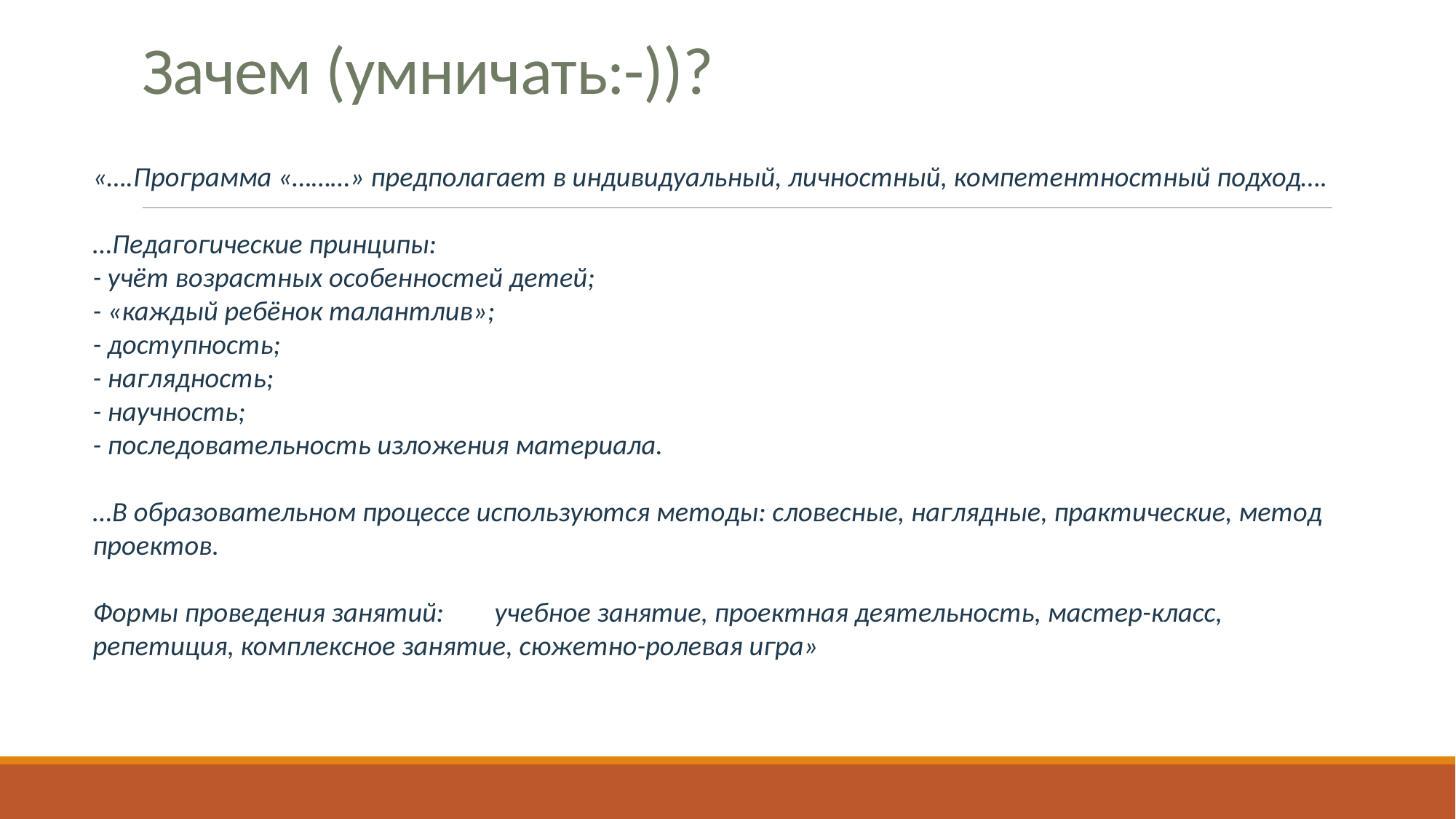

# Зачем (умничать:-))?
«….Программа «………» предполагает в индивидуальный, личностный, компетентностный подход….

…Педагогические принципы:
- учёт возрастных особенностей детей;
- «каждый ребёнок талантлив»;
- доступность;
- наглядность;
- научность;
- последовательность изложения материала.

…В образовательном процессе используются методы: словесные, наглядные, практические, метод проектов.

Формы проведения занятий: 	учебное занятие, проектная деятельность, мастер-класс, репетиция, комплексное занятие, сюжетно-ролевая игра»